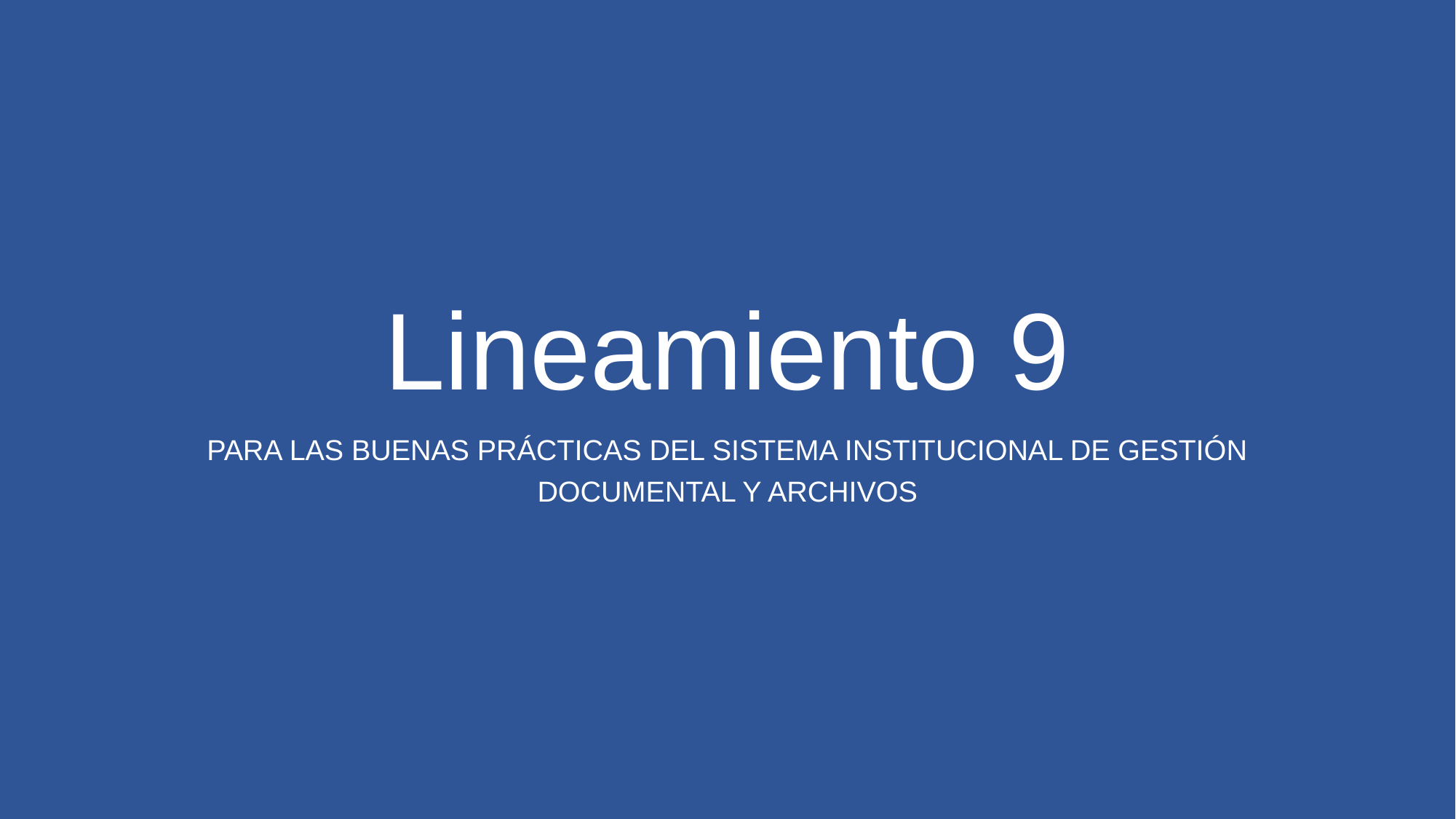

# Lineamiento 9
PARA LAS BUENAS PRÁCTICAS DEL SISTEMA INSTITUCIONAL DE GESTIÓN
DOCUMENTAL Y ARCHIVOS